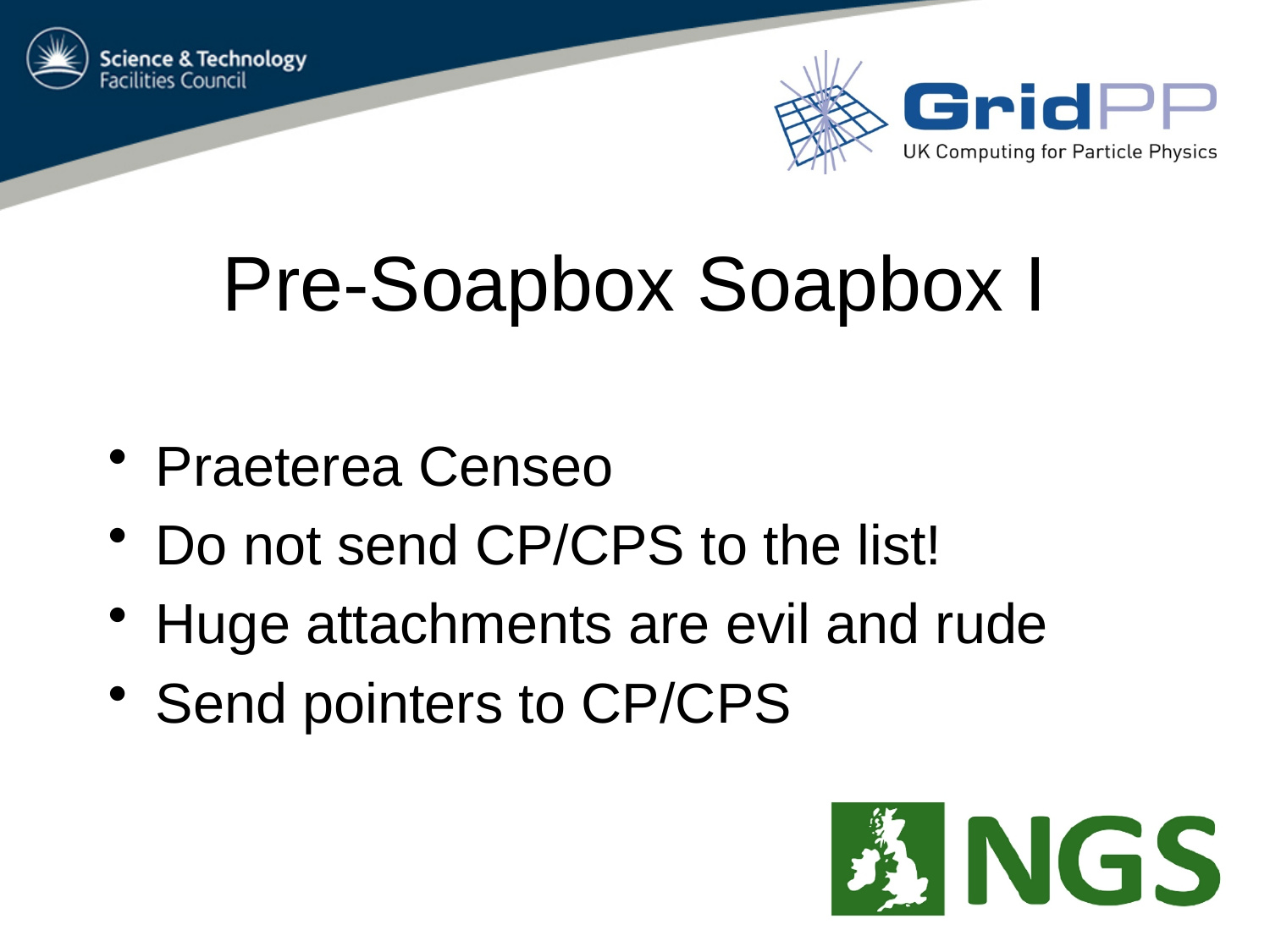

# Pre-Soapbox Soapbox I
Praeterea Censeo
Do not send CP/CPS to the list!
Huge attachments are evil and rude
Send pointers to CP/CPS